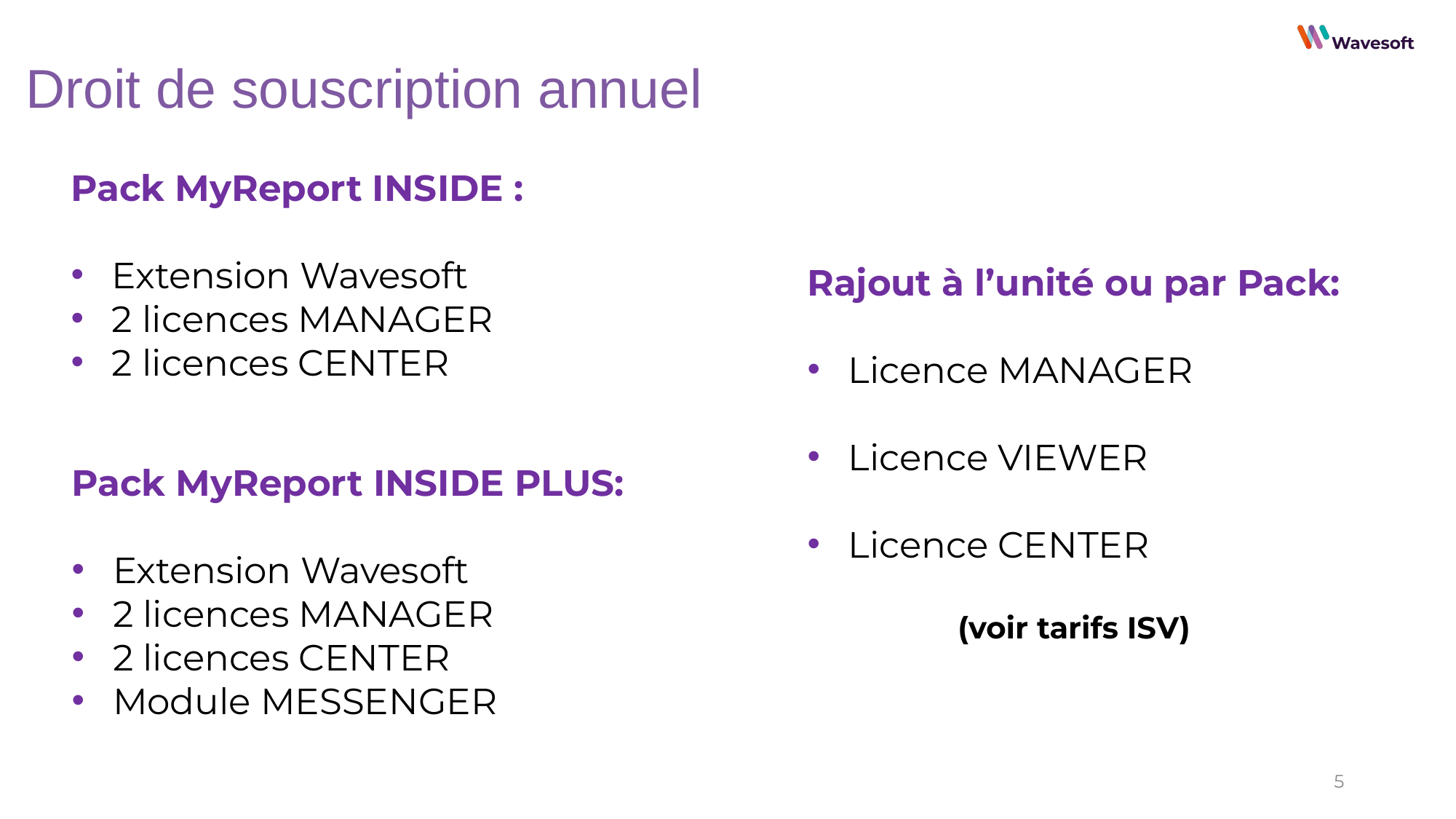

# Droit de souscription annuel
Pack MyReport INSIDE :

Extension Wavesoft
2 licences MANAGER
2 licences CENTER

Rajout à l’unité ou par Pack:

Licence MANAGER

Licence VIEWER

Licence CENTER

(voir tarifs ISV)

Pack MyReport INSIDE PLUS:

Extension Wavesoft
2 licences MANAGER
2 licences CENTER
Module MESSENGER
5